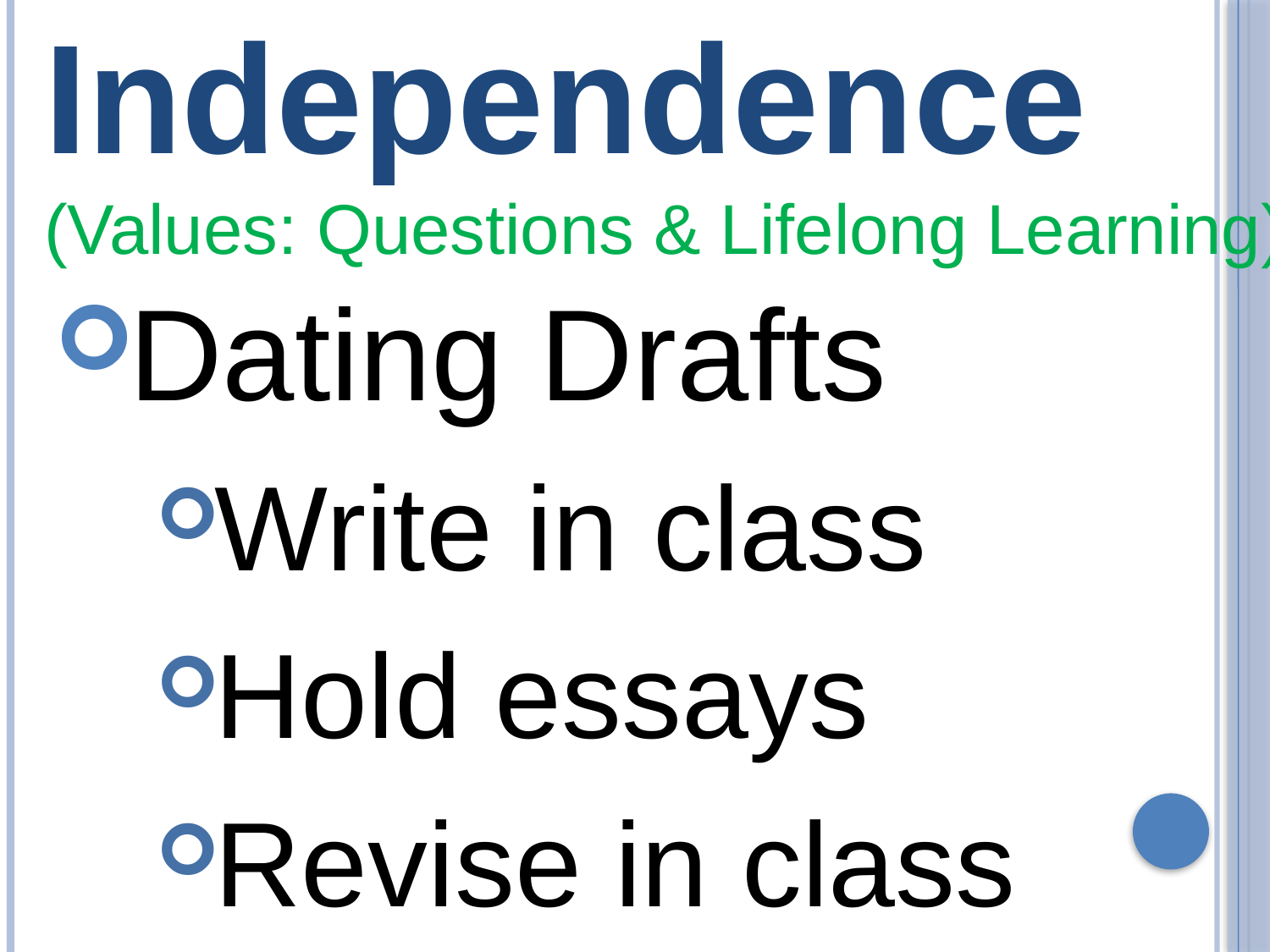

# Independence (Values: Questions & Lifelong Learning)
Dating Drafts
Write in class
Hold essays
Revise in class